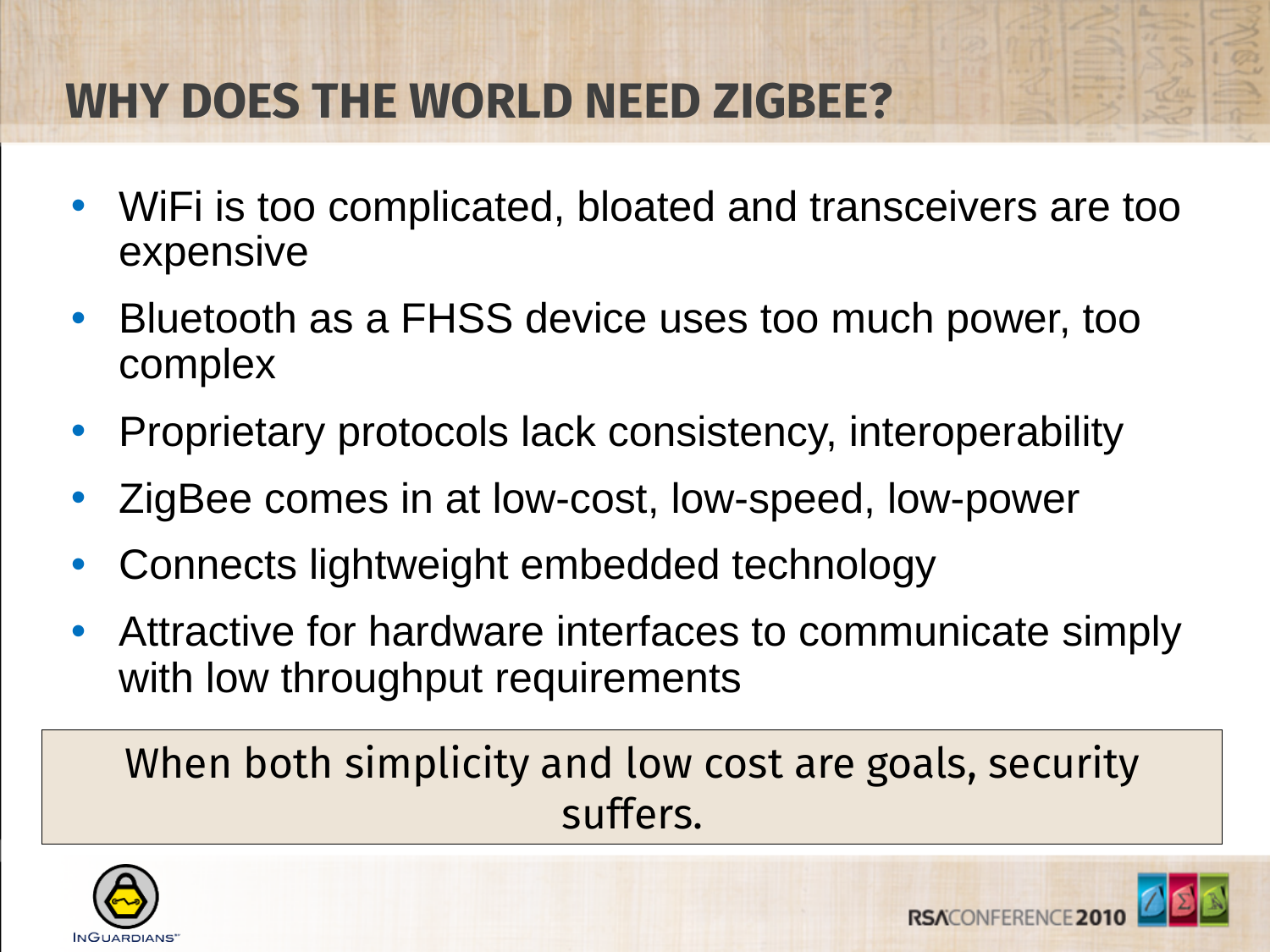

# Why Does the World Need ZigBee?
WiFi is too complicated, bloated and transceivers are too expensive
Bluetooth as a FHSS device uses too much power, too complex
Proprietary protocols lack consistency, interoperability
ZigBee comes in at low-cost, low-speed, low-power
Connects lightweight embedded technology
Attractive for hardware interfaces to communicate simply with low throughput requirements

When both simplicity and low cost are goals, security suffers.